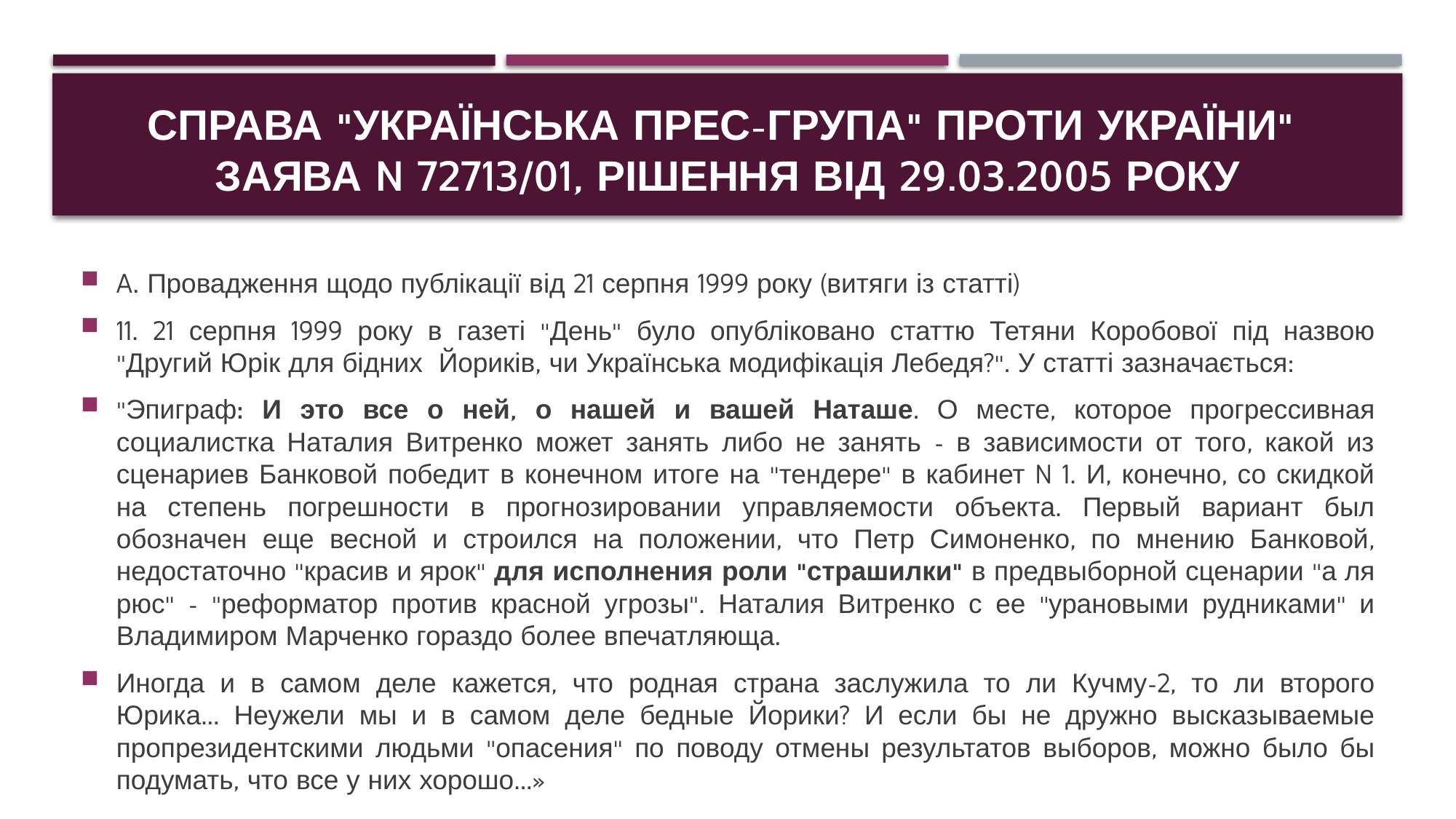

# Справа "Українська Прес-Група" проти України" Заява N 72713/01, рішення від 29.03.2005 року
A. Провадження щодо публікації від 21 серпня 1999 року (витяги із статті)
11. 21 серпня 1999 року в газеті "День" було опубліковано статтю Тетяни Коробової під назвою "Другий Юрік для бідних  Йориків, чи Українська модифікація Лебедя?". У статті зазначається:
"Эпиграф: И это все о ней, о нашей и вашей Наташе. О месте, которое прогрессивная социалистка Наталия Витренко может занять либо не занять - в зависимости от того, какой из сценариев Банковой победит в конечном итоге на "тендере" в кабинет N 1. И, конечно, со скидкой на степень погрешности в прогнозировании управляемости объекта. Первый вариант был обозначен еще весной и строился на положении, что Петр Симоненко, по мнению Банковой, недостаточно "красив и ярок" для исполнения роли "страшилки" в предвыборной сценарии "а ля рюс" - "реформатор против красной угрозы". Наталия Витренко с ее "урановыми рудниками" и Владимиром Марченко гораздо более впечатляюща.
Иногда и в самом деле кажется, что родная страна заслужила то ли Кучму-2, то ли второго Юрика... Неужели мы и в самом деле бедные Йорики? И если бы не дружно высказываемые пропрезидентскими людьми "опасения" по поводу отмены результатов выборов, можно было бы подумать, что все у них хорошо...»